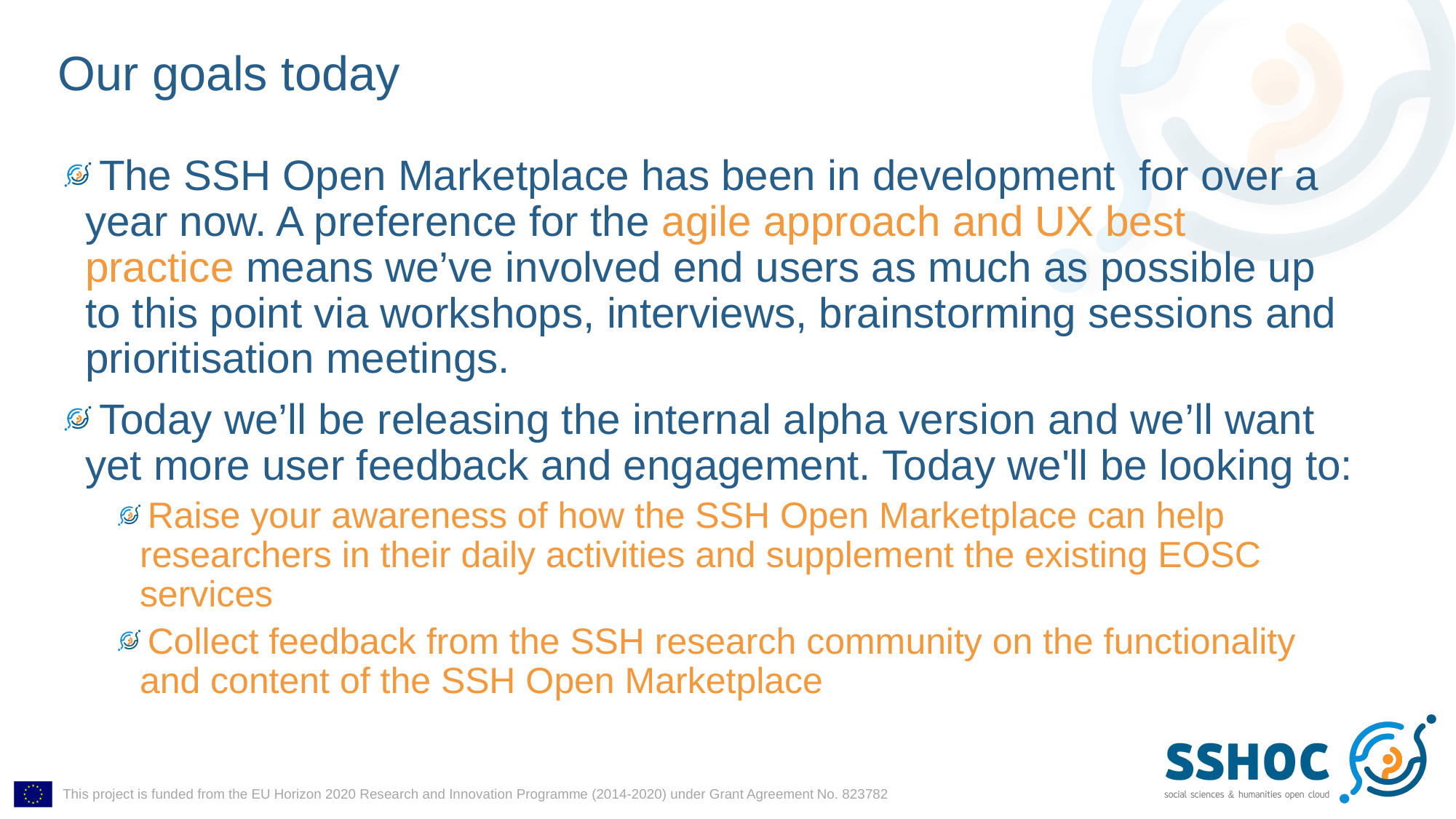

# Our goals today
The SSH Open Marketplace has been in development  for over a year now. A preference for the agile approach and UX best practice means we’ve involved end users as much as possible up to this point via workshops, interviews, brainstorming sessions and prioritisation meetings.
Today we’ll be releasing the internal alpha version and we’ll want yet more user feedback and engagement. Today we'll be looking to:
Raise your awareness of how the SSH Open Marketplace can help researchers in their daily activities and supplement the existing EOSC services
Collect feedback from the SSH research community on the functionality and content of the SSH Open Marketplace